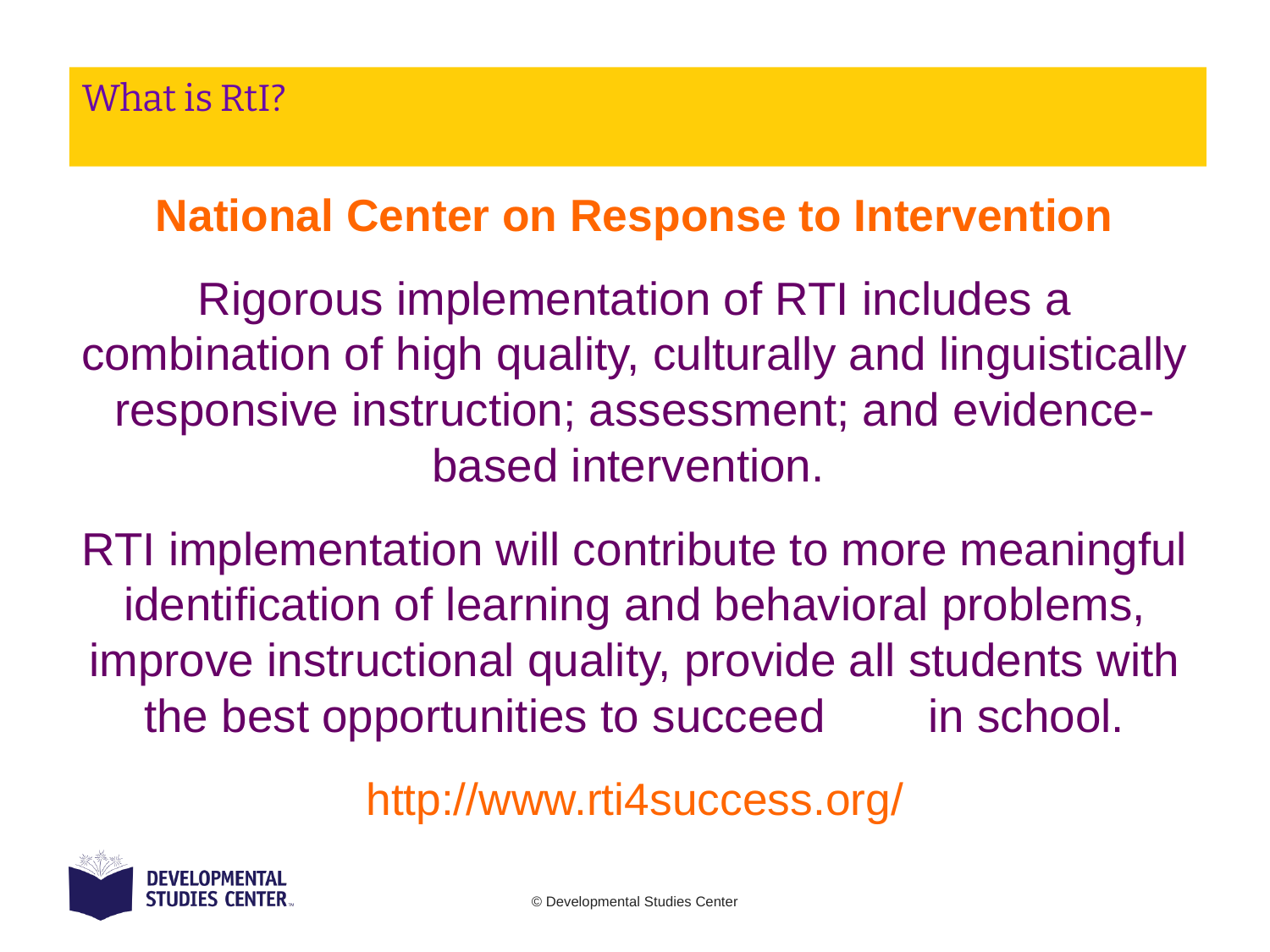

# What is RtI?
National Center on Response to Intervention
Rigorous implementation of RTI includes a combination of high quality, culturally and linguistically responsive instruction; assessment; and evidence-based intervention.
RTI implementation will contribute to more meaningful identification of learning and behavioral problems, improve instructional quality, provide all students with the best opportunities to succeed        in school.
http://www.rti4success.org/